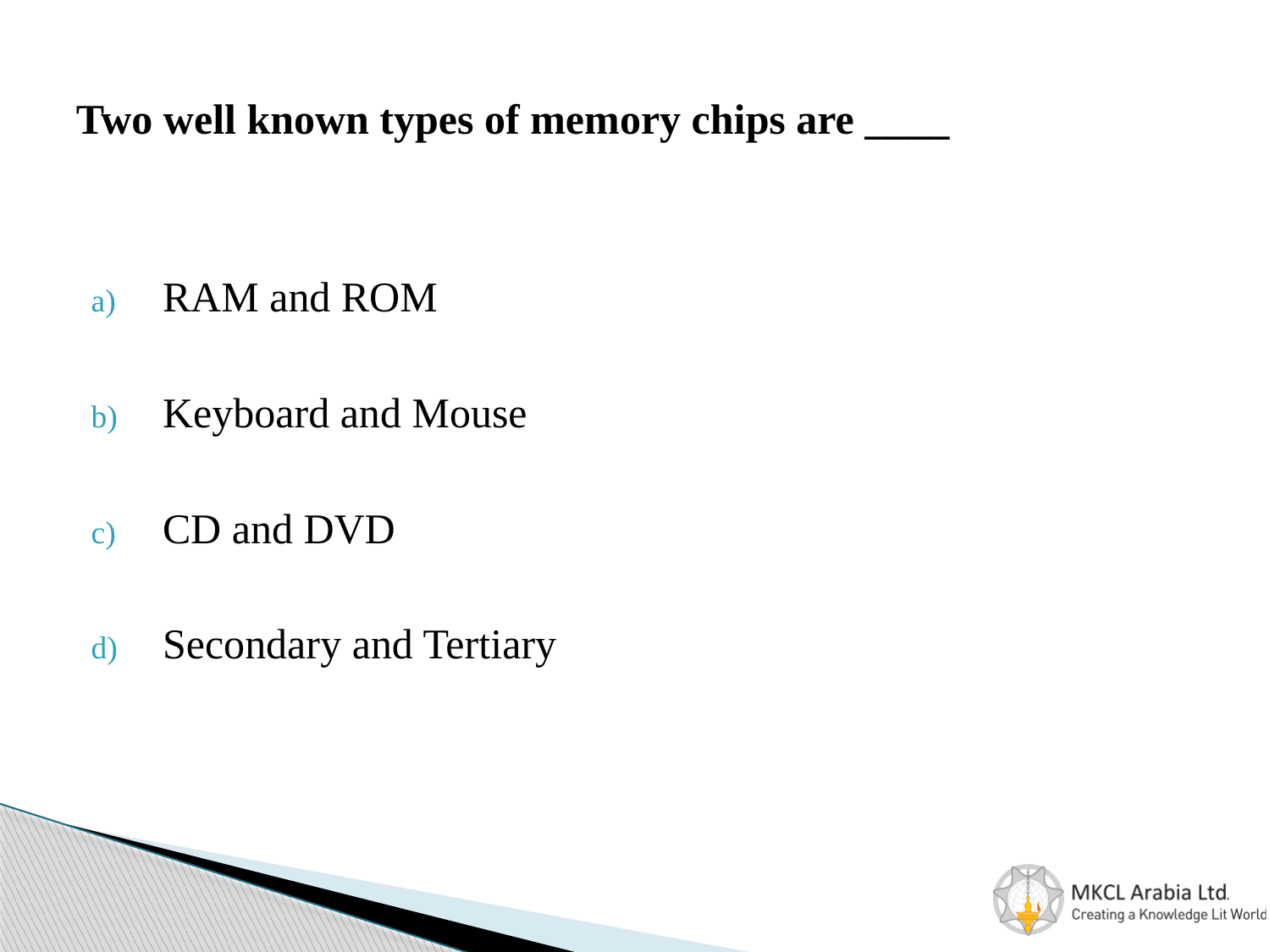

# Two well known types of memory chips are ____

RAM and ROM

Keyboard and Mouse

CD and DVD

Secondary and Tertiary